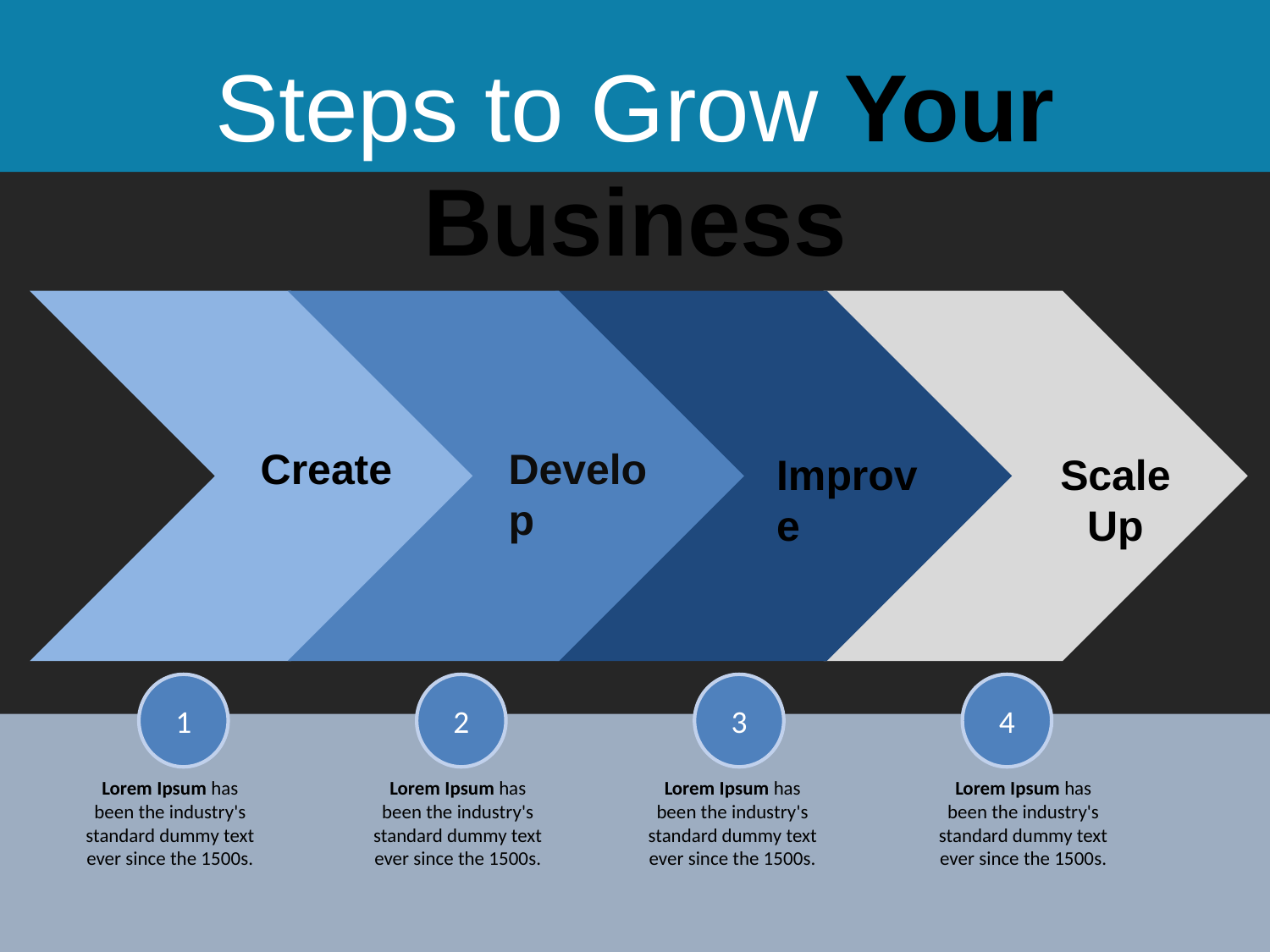

Steps to Grow Your Business

Create
Develop
Improve
Scale Up
1
2
3
4

Lorem Ipsum has been the industry's standard dummy text ever since the 1500s.
Lorem Ipsum has been the industry's standard dummy text ever since the 1500s.
Lorem Ipsum has been the industry's standard dummy text ever since the 1500s.
Lorem Ipsum has been the industry's standard dummy text ever since the 1500s.